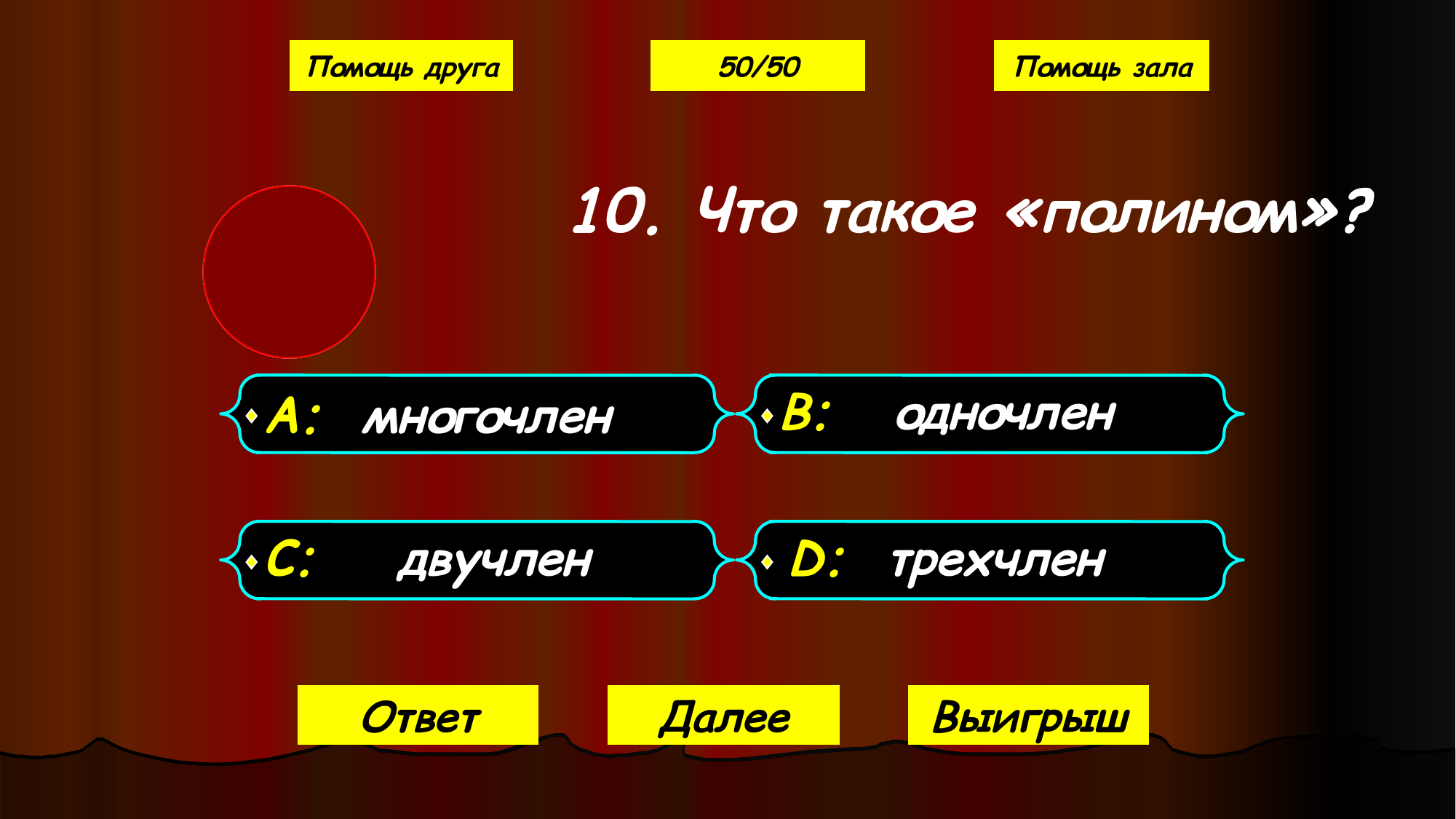

Помощь друга
50/50
Помощь зала
 10. Что такое «полином»?

А:  многочлен

В:   одночлен

С:      двучлен

D:  трехчлен

Ответ
Далее
Выигрыш